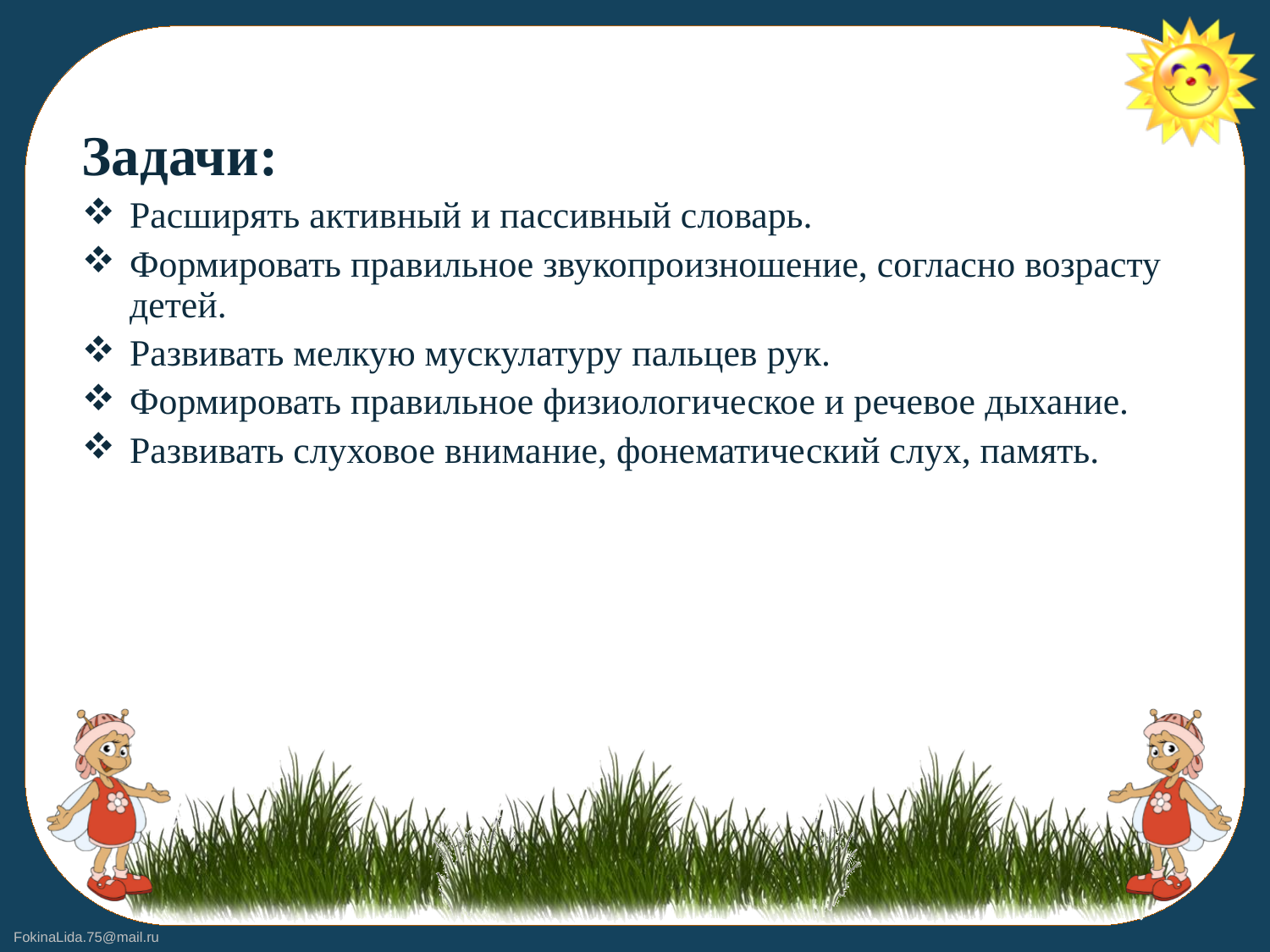

Задачи:
Расширять активный и пассивный словарь.
Формировать правильное звукопроизношение, согласно возрасту детей.
Развивать мелкую мускулатуру пальцев рук.
Формировать правильное физиологическое и речевое дыхание.
Развивать слуховое внимание, фонематический слух, память.